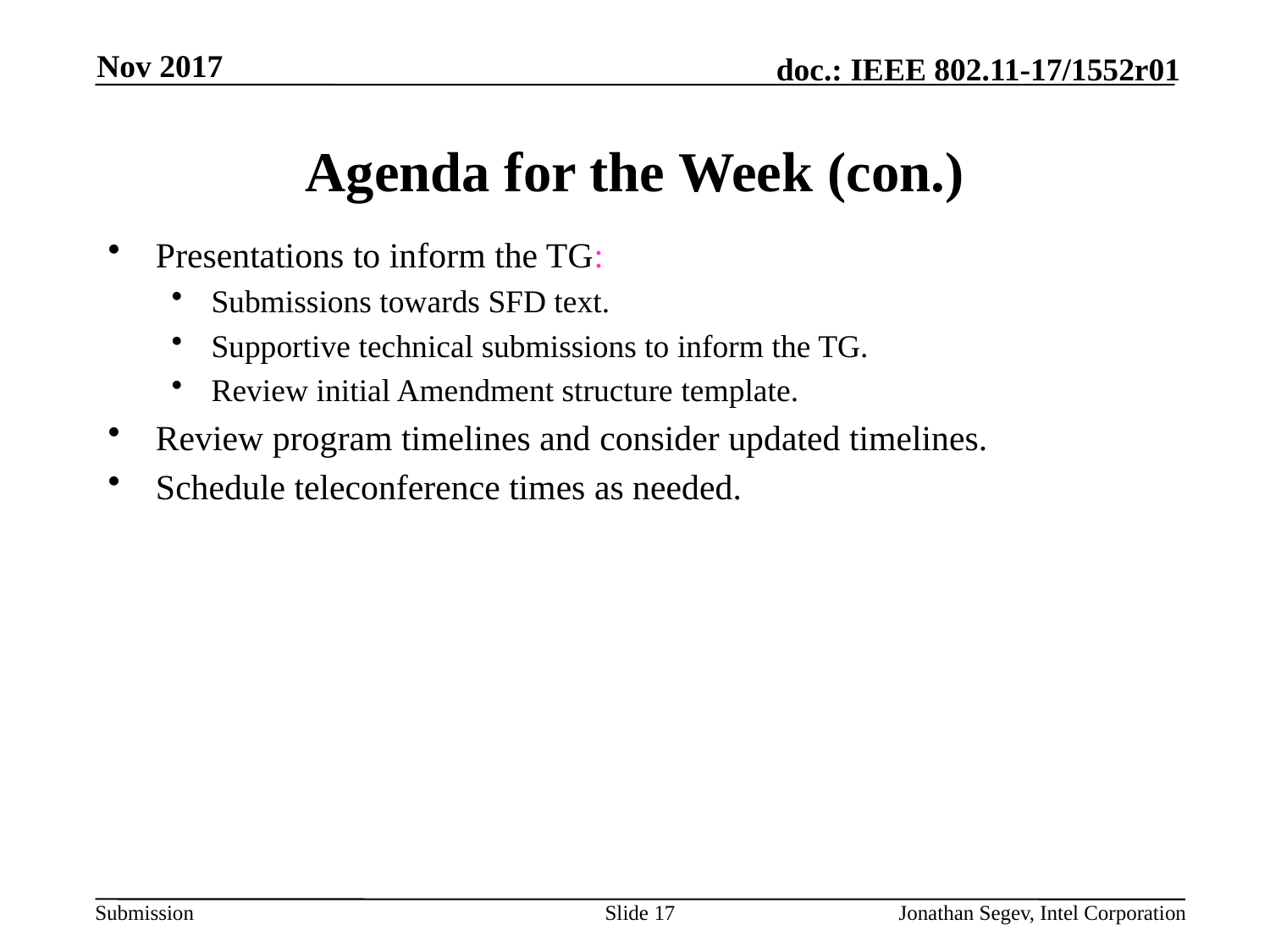

Nov 2017
# Agenda for the Week (con.)
Presentations to inform the TG:
Submissions towards SFD text.
Supportive technical submissions to inform the TG.
Review initial Amendment structure template.
Review program timelines and consider updated timelines.
Schedule teleconference times as needed.

Slide 17
Jonathan Segev, Intel Corporation